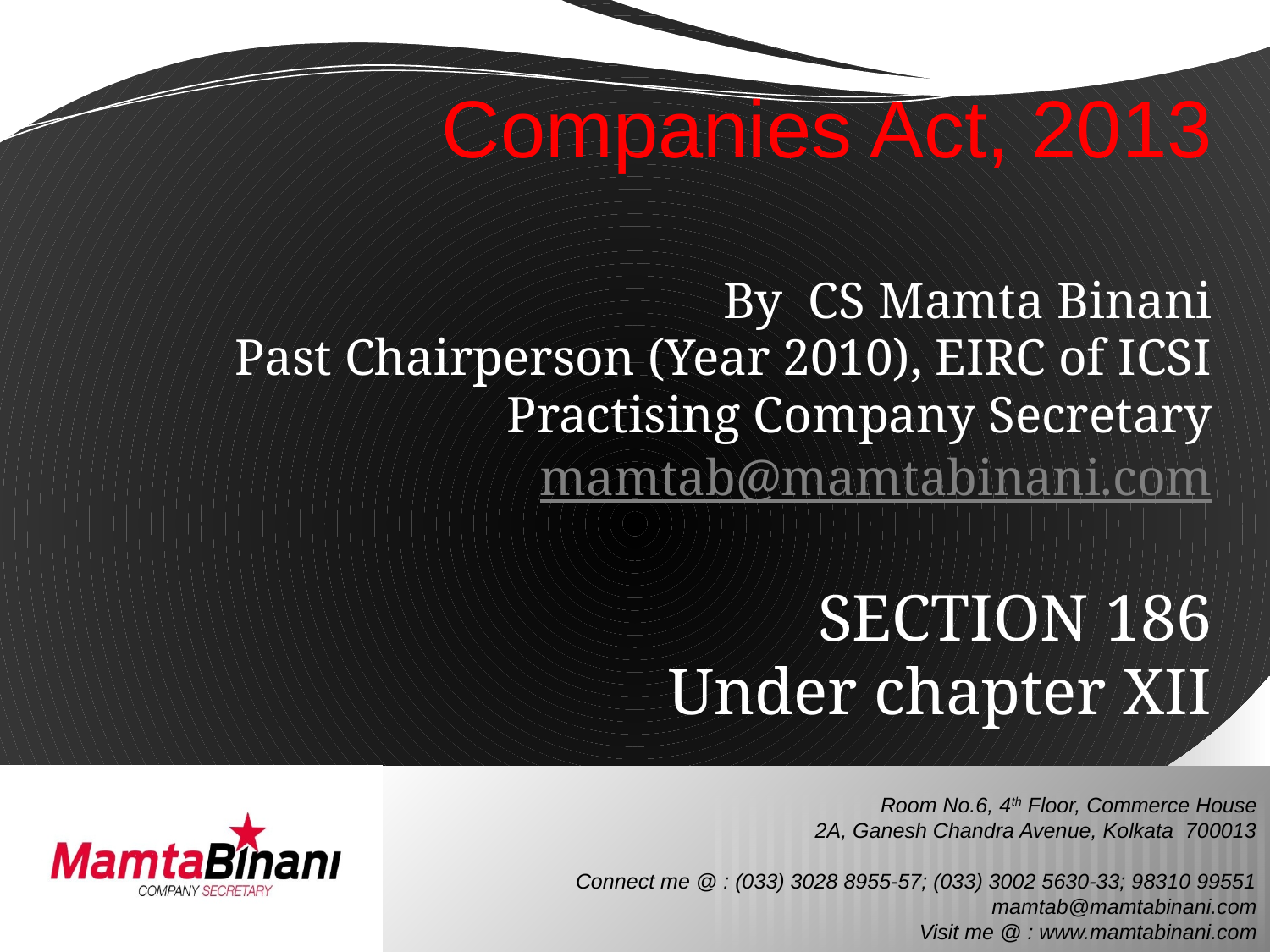

Companies Act, 2013
By  CS Mamta Binani
Past Chairperson (Year 2010), EIRC of ICSI
Practising Company Secretary
mamtab@mamtabinani.com

SECTION 186
Under chapter XII